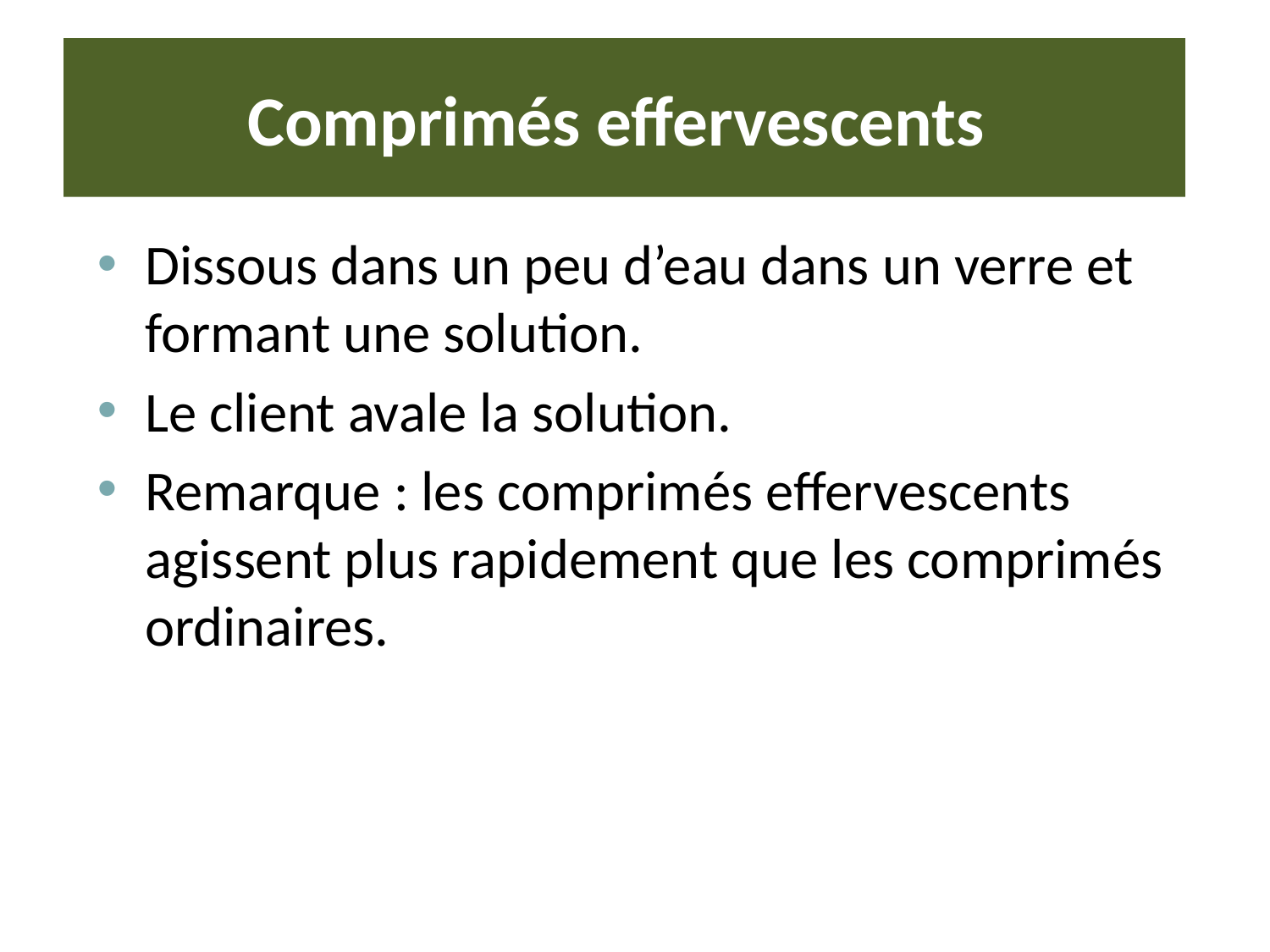

# Comprimés effervescents
Dissous dans un peu d’eau dans un verre et formant une solution.
Le client avale la solution.
Remarque : les comprimés effervescents agissent plus rapidement que les comprimés ordinaires.